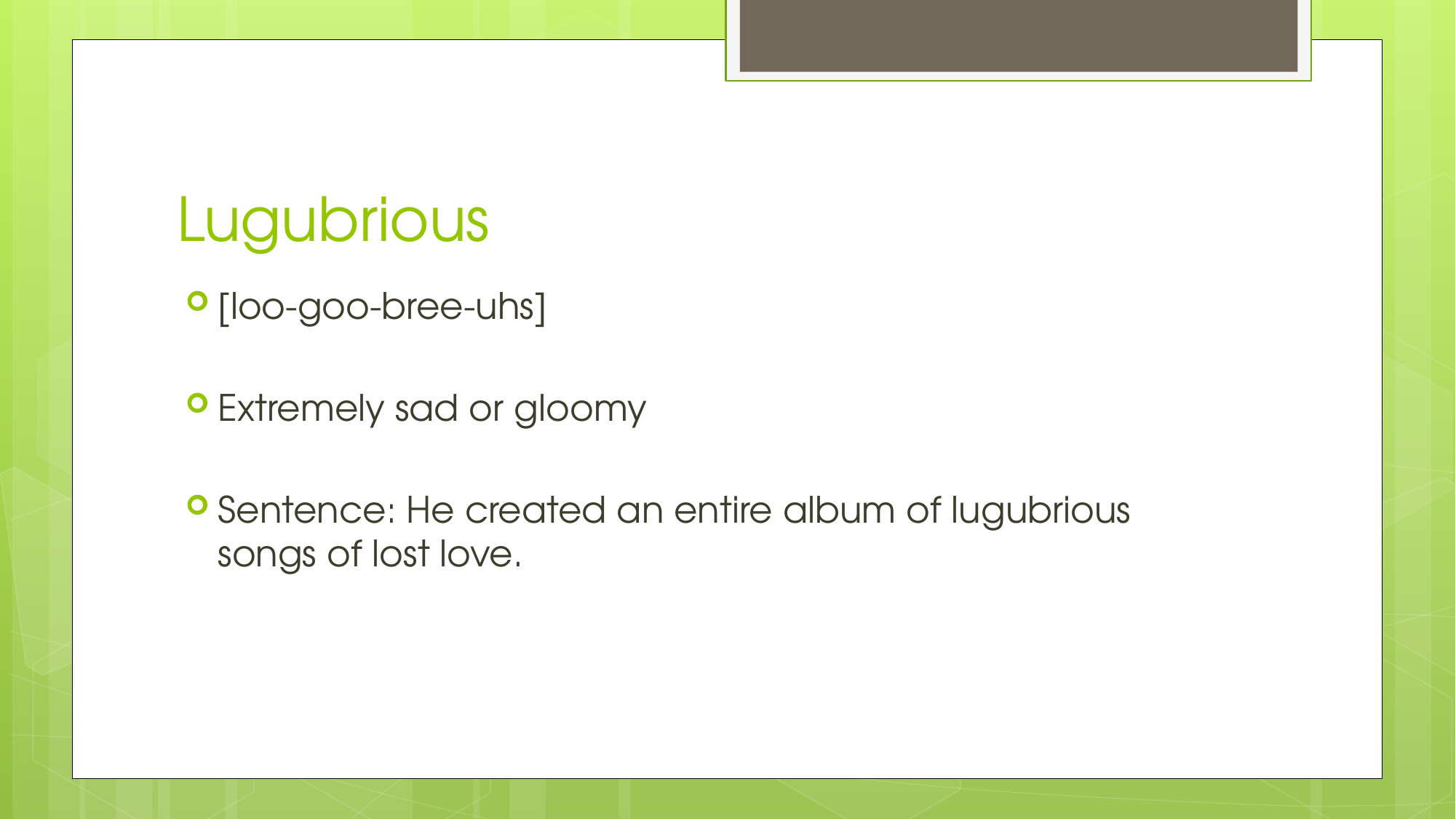

# Lugubrious
[loo-goo-bree-uhs]

Extremely sad or gloomy

Sentence: He created an entire album of lugubrious songs of lost love.